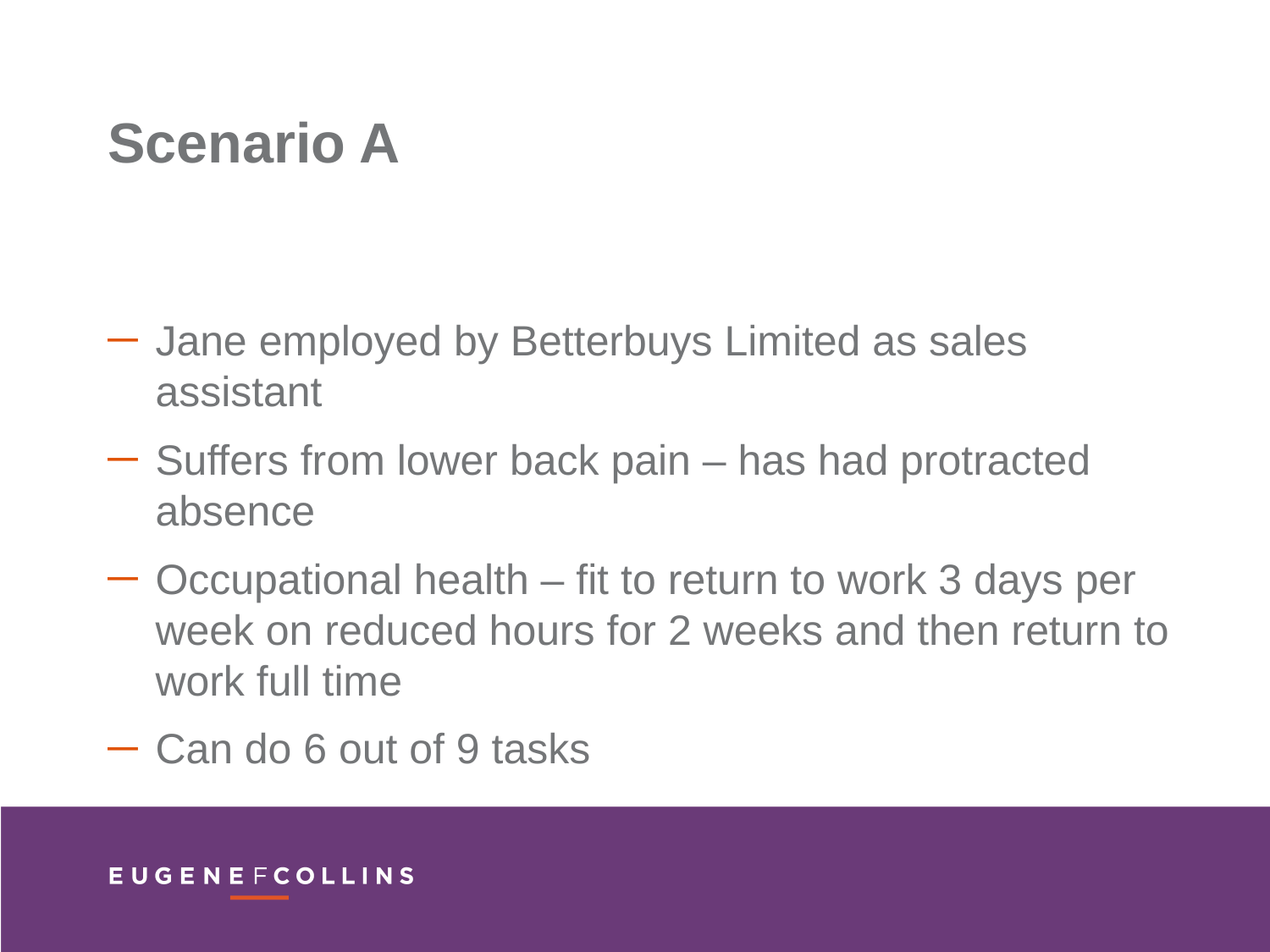

Scenario A
Jane employed by Betterbuys Limited as sales assistant
Suffers from lower back pain – has had protracted absence
Occupational health – fit to return to work 3 days per week on reduced hours for 2 weeks and then return to work full time
Can do 6 out of 9 tasks